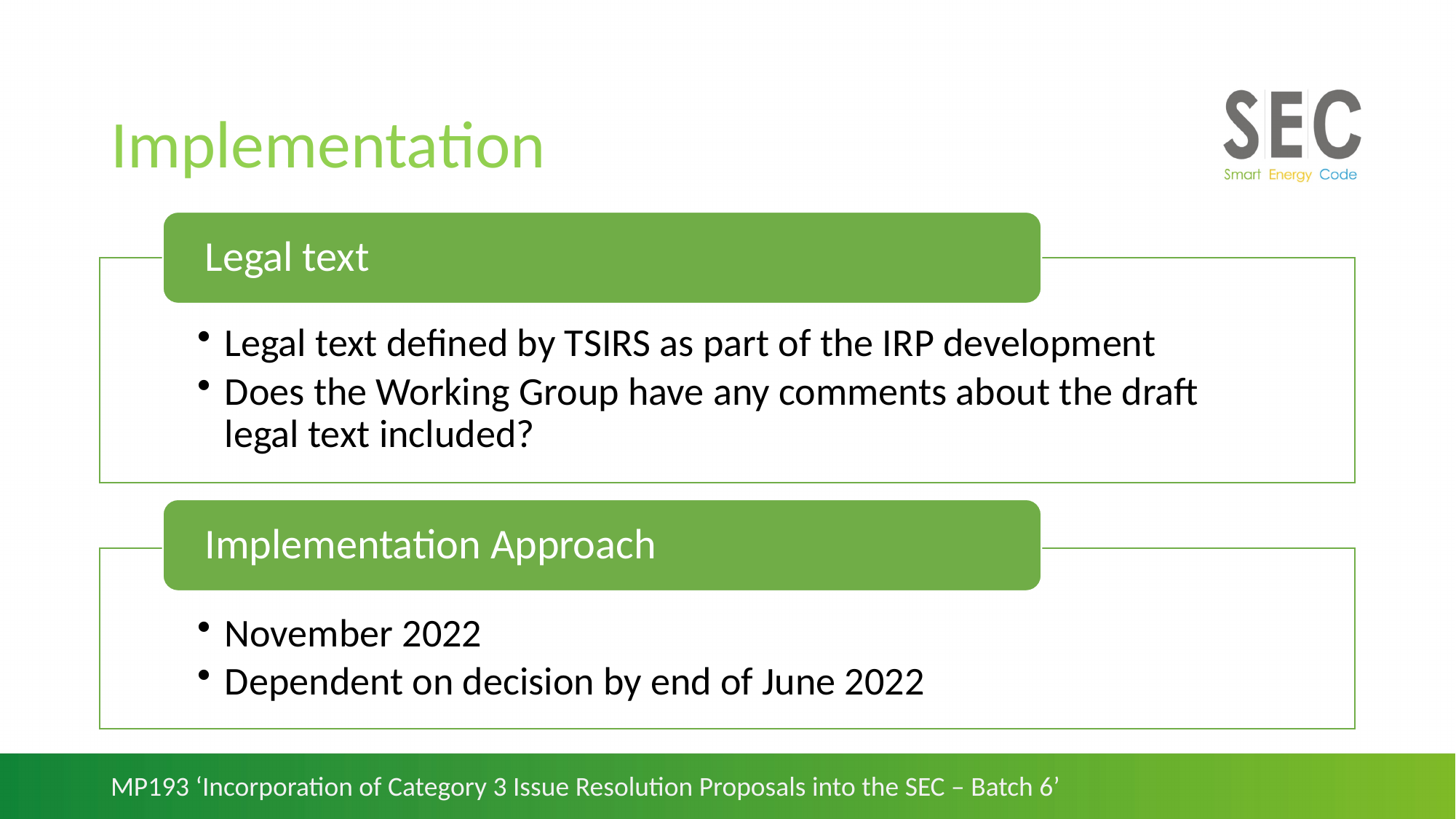

# Implementation
Legal text defined by TSIRS as part of the IRP development
Does the Working Group have any comments about the draft legal text included?
Legal text
November 2022
Dependent on decision by end of June 2022
Implementation Approach
MP193 ‘Incorporation of Category 3 Issue Resolution Proposals into the SEC – Batch 6’